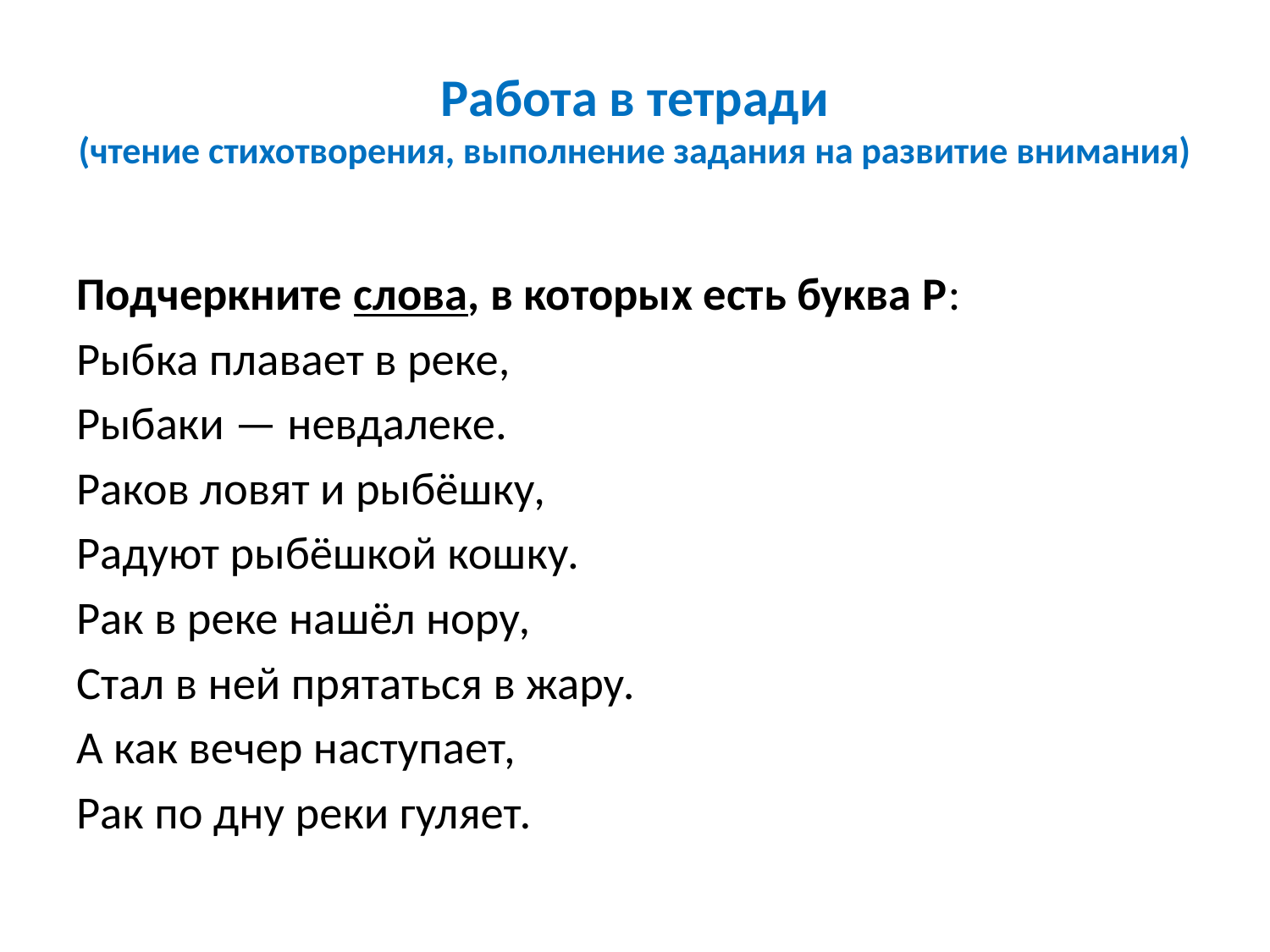

# Работа в тетради (чтение стихотворения, выполнение задания на развитие внимания)
Подчеркните слова, в которых есть буква Р:
Рыбка плавает в реке,
Рыбаки — невдалеке.
Раков ловят и рыбёшку,
Радуют рыбёшкой кошку.
Рак в реке нашёл нору,
Стал в ней прятаться в жару.
А как вечер наступает,
Рак по дну реки гуляет.